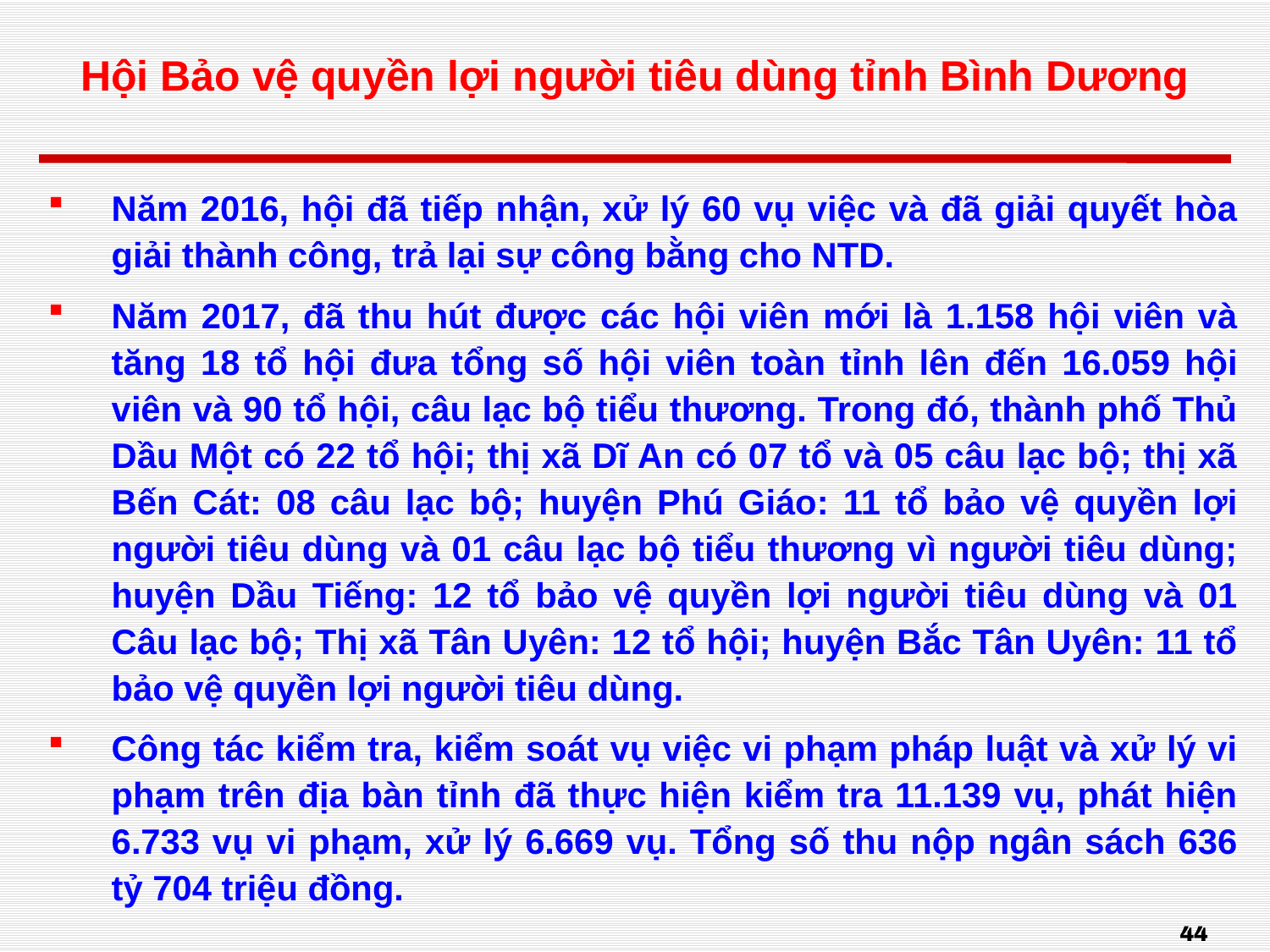

# Hội Bảo vệ quyền lợi người tiêu dùng tỉnh Bình Dương
Năm 2016, hội đã tiếp nhận, xử lý 60 vụ việc và đã giải quyết hòa giải thành công, trả lại sự công bằng cho NTD.
Năm 2017, đã thu hút được các hội viên mới là 1.158 hội viên và tăng 18 tổ hội đưa tổng số hội viên toàn tỉnh lên đến 16.059 hội viên và 90 tổ hội, câu lạc bộ tiểu thương. Trong đó, thành phố Thủ Dầu Một có 22 tổ hội; thị xã Dĩ An có 07 tổ và 05 câu lạc bộ; thị xã Bến Cát: 08 câu lạc bộ; huyện Phú Giáo: 11 tổ bảo vệ quyền lợi người tiêu dùng và 01 câu lạc bộ tiểu thương vì người tiêu dùng; huyện Dầu Tiếng: 12 tổ bảo vệ quyền lợi người tiêu dùng và 01 Câu lạc bộ; Thị xã Tân Uyên: 12 tổ hội; huyện Bắc Tân Uyên: 11 tổ bảo vệ quyền lợi người tiêu dùng.
Công tác kiểm tra, kiểm soát vụ việc vi phạm pháp luật và xử lý vi phạm trên địa bàn tỉnh đã thực hiện kiểm tra 11.139 vụ, phát hiện 6.733 vụ vi phạm, xử lý 6.669 vụ. Tổng số thu nộp ngân sách 636 tỷ 704 triệu đồng.